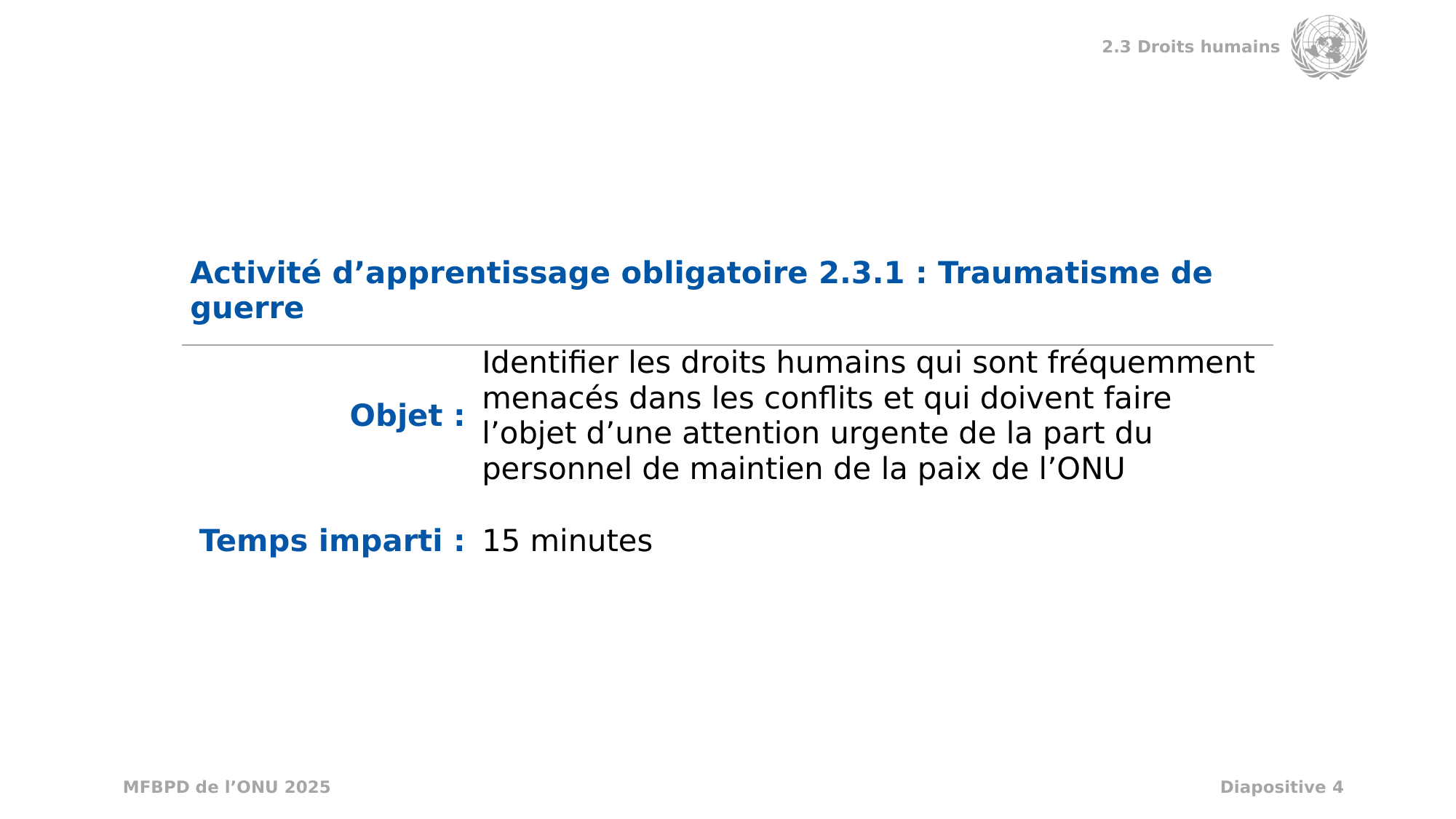

| Activité d’apprentissage obligatoire 2.3.1 : Traumatisme de guerre |  |
| --- | --- |
| Objet : | Identifier les droits humains qui sont fréquemment menacés dans les conflits et qui doivent faire l’objet d’une attention urgente de la part du personnel de maintien de la paix de l’ONU |
| Temps imparti : | 15 minutes |